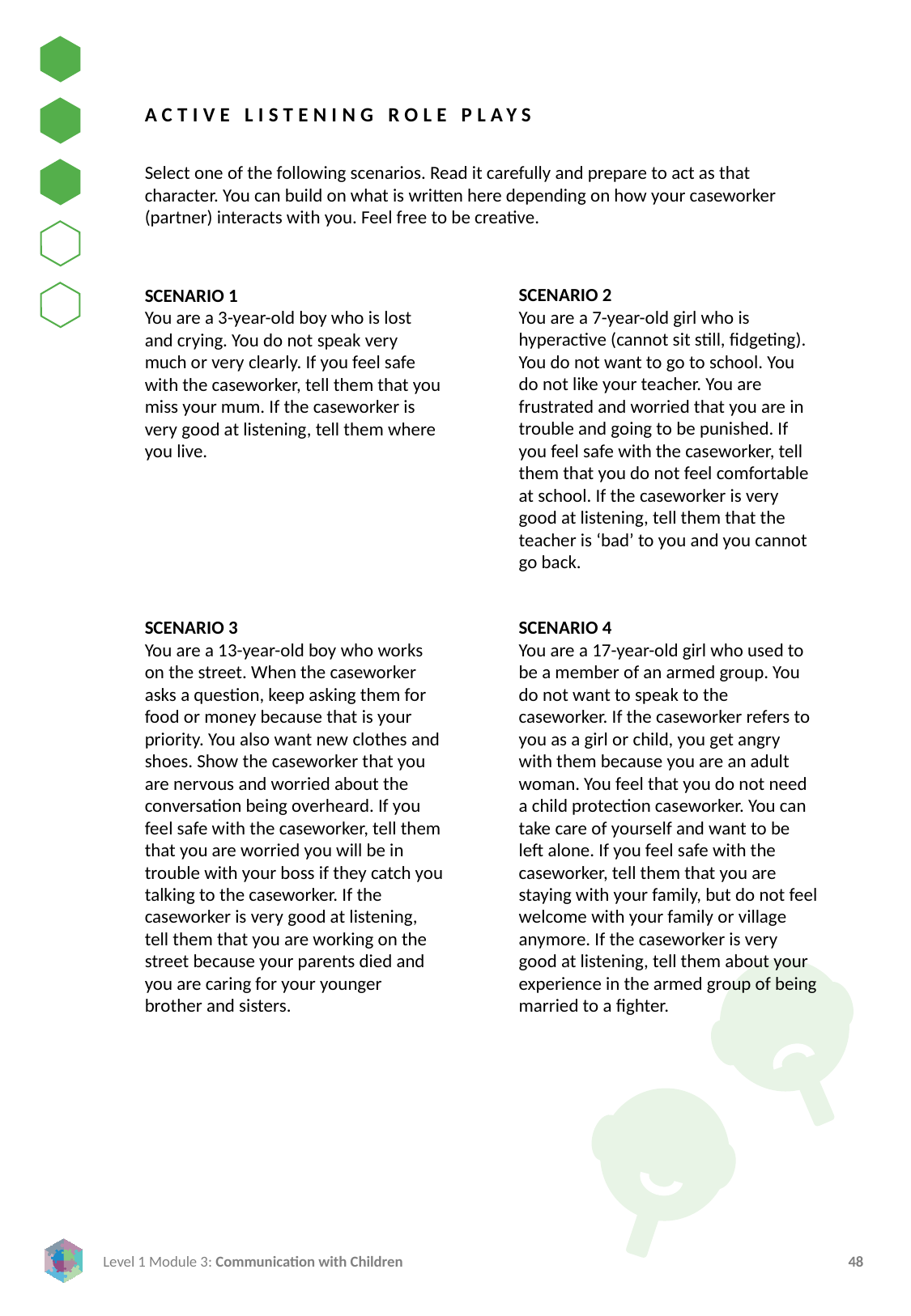

ACTIVE LISTENING ROLE PLAYS

Select one of the following scenarios. Read it carefully and prepare to act as that character. You can build on what is written here depending on how your caseworker (partner) interacts with you. Feel free to be creative.

SCENARIO 2
You are a 7-year-old girl who is hyperactive (cannot sit still, fidgeting). You do not want to go to school. You do not like your teacher. You are frustrated and worried that you are in trouble and going to be punished. If you feel safe with the caseworker, tell them that you do not feel comfortable at school. If the caseworker is very good at listening, tell them that the teacher is ‘bad’ to you and you cannot go back.
SCENARIO 1
You are a 3-year-old boy who is lost and crying. You do not speak very much or very clearly. If you feel safe with the caseworker, tell them that you miss your mum. If the caseworker is very good at listening, tell them where you live.

SCENARIO 3
You are a 13-year-old boy who works on the street. When the caseworker asks a question, keep asking them for food or money because that is your priority. You also want new clothes and shoes. Show the caseworker that you are nervous and worried about the conversation being overheard. If you feel safe with the caseworker, tell them that you are worried you will be in trouble with your boss if they catch you talking to the caseworker. If the caseworker is very good at listening, tell them that you are working on the street because your parents died and you are caring for your younger brother and sisters.
SCENARIO 4
You are a 17-year-old girl who used to be a member of an armed group. You do not want to speak to the caseworker. If the caseworker refers to you as a girl or child, you get angry with them because you are an adult woman. You feel that you do not need a child protection caseworker. You can take care of yourself and want to be left alone. If you feel safe with the caseworker, tell them that you are staying with your family, but do not feel welcome with your family or village anymore. If the caseworker is very good at listening, tell them about your experience in the armed group of being married to a fighter.